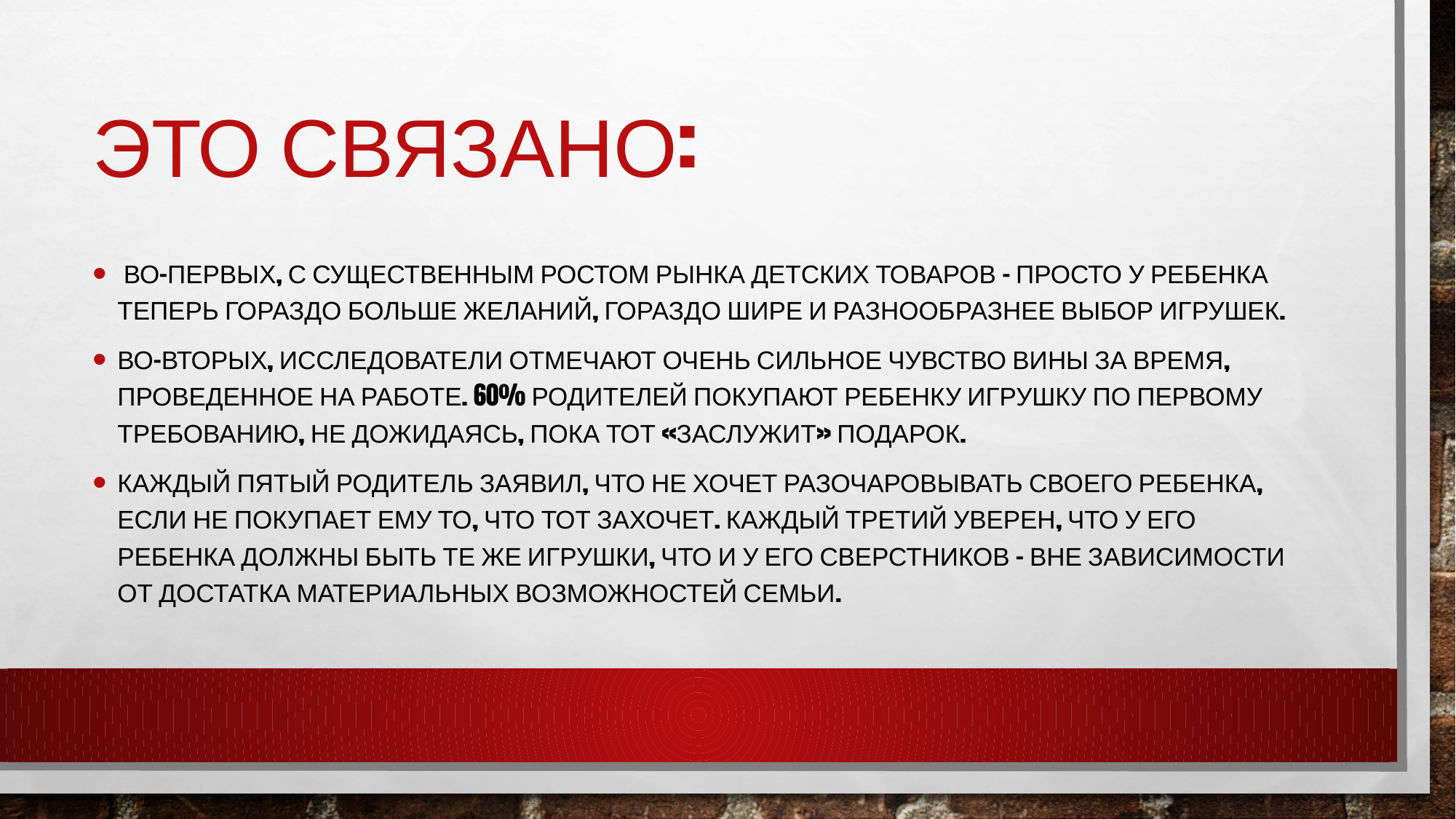

# Это связано:
 Во-первых, с существенным ростом рынка детских товаров - просто у ребенка теперь гораздо больше желаний, гораздо шире и разнообразнее выбор игрушек.
Во-вторых, исследователи отмечают очень сильное чувство вины за время, проведенное на работе. 60% родителей покупают ребенку игрушку по первому требованию, не дожидаясь, пока тот «заслужит» подарок.
Каждый пятый родитель заявил, что не хочет разочаровывать своего ребенка, если не покупает ему то, что тот захочет. Каждый третий уверен, что у его ребенка должны быть те же игрушки, что и у его сверстников – вне зависимости от достатка материальных возможностей семьи.